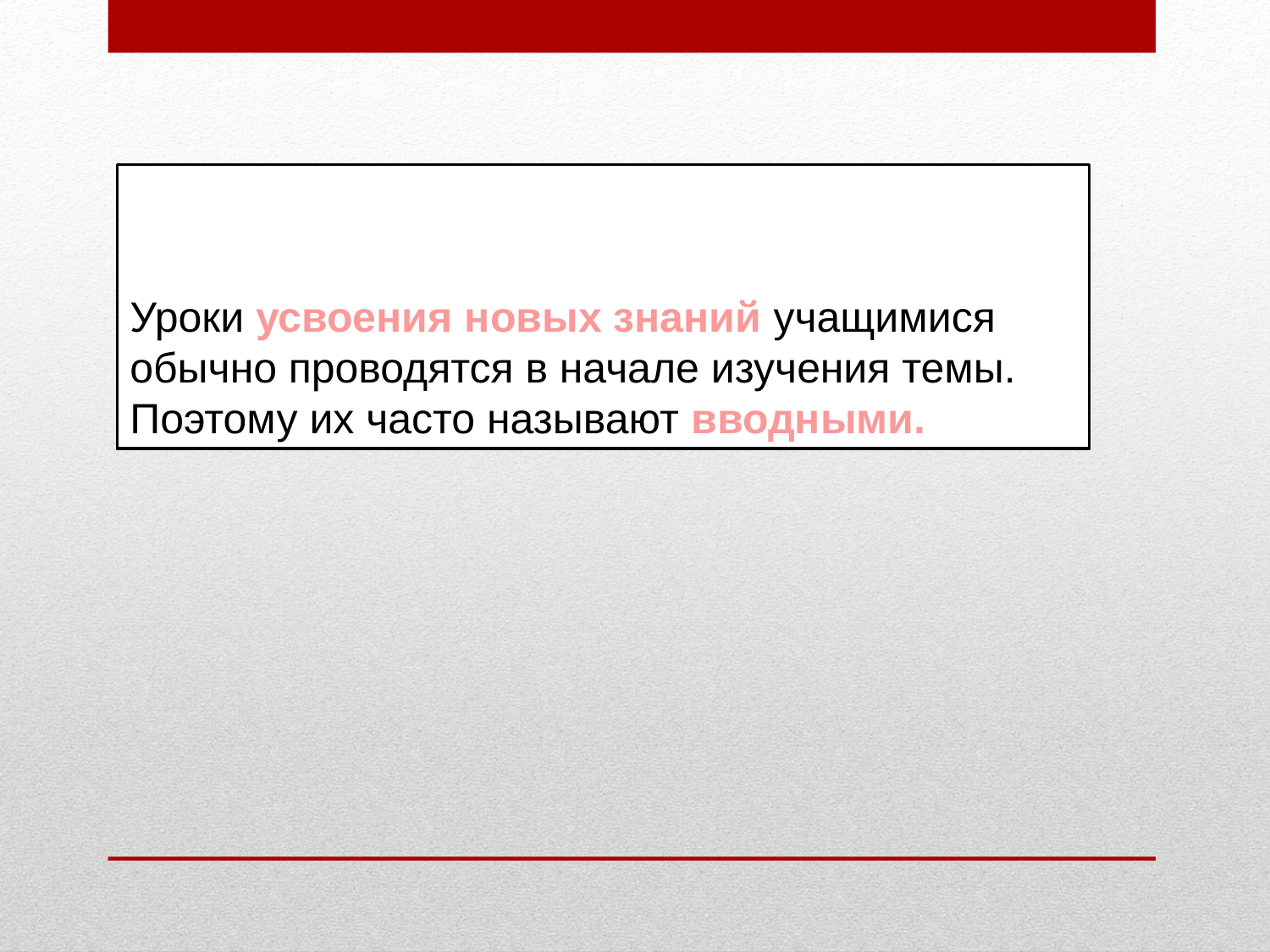

# Уроки усвоения новых знаний учащимися обычно проводятся в начале изучения темы. Поэтому их часто называют вводными.